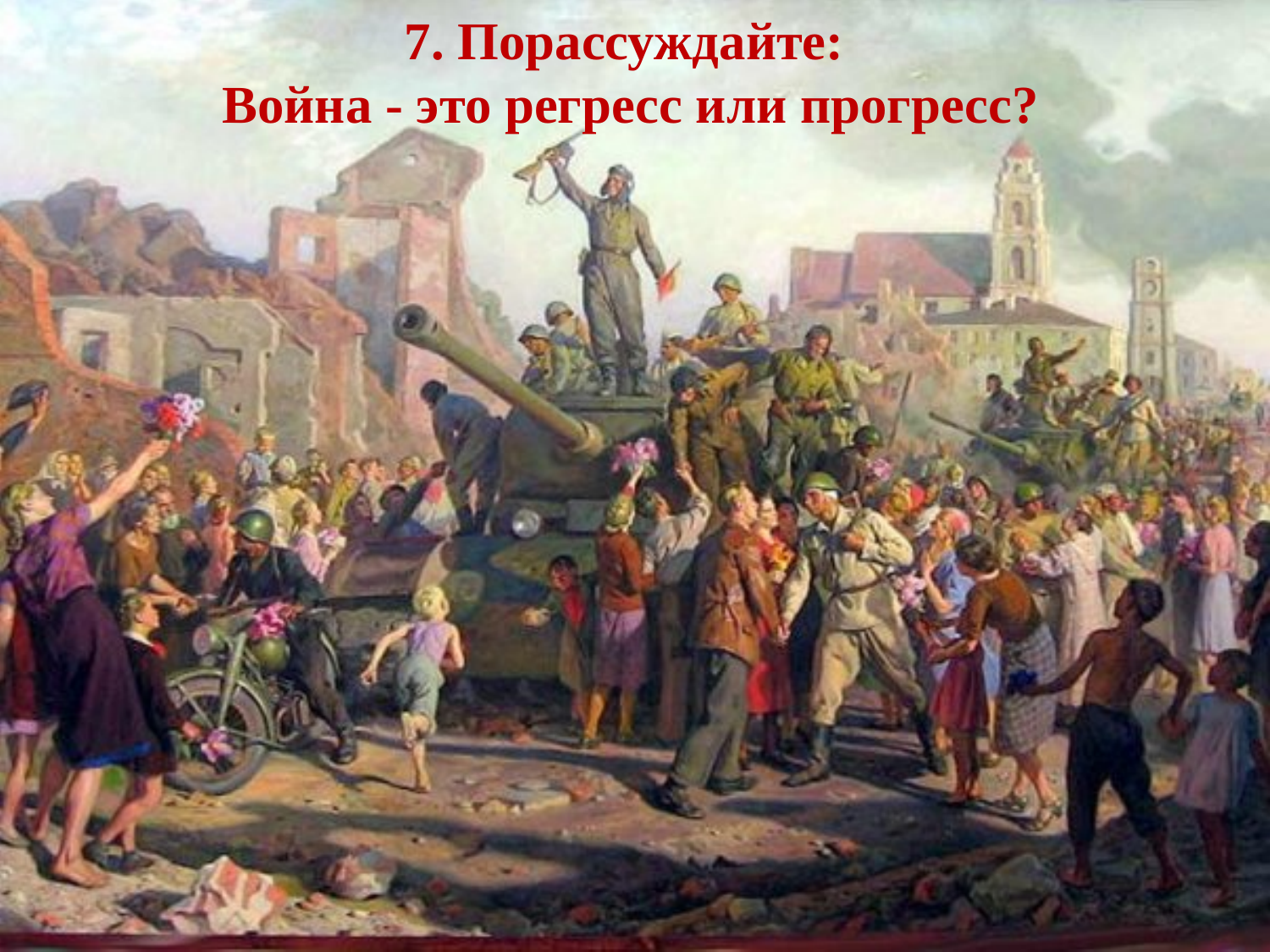

# 7. Порассуждайте: Война - это регресс или прогресс?